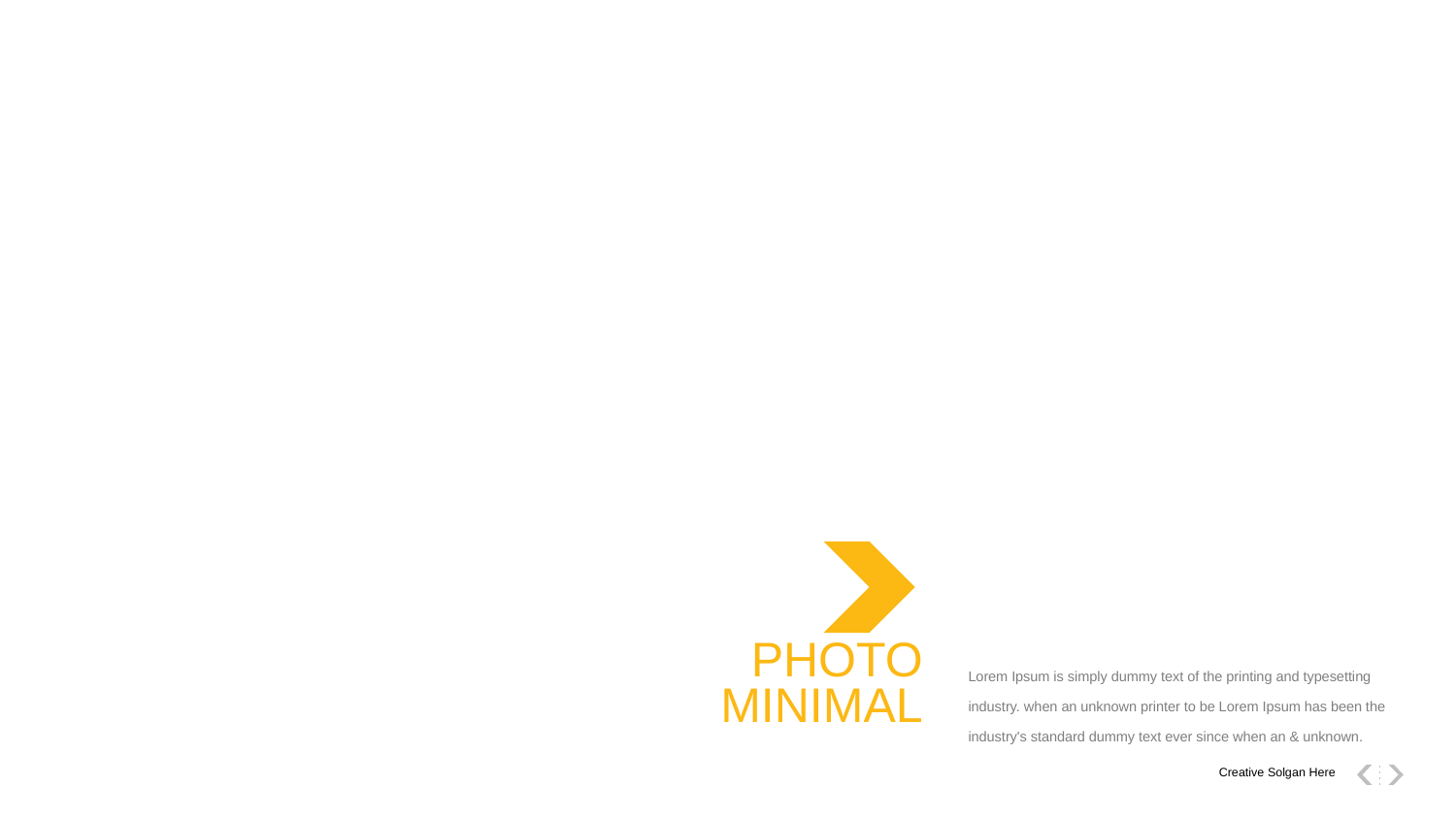

1.7K

PHOTO
MINIMAL
Lorem Ipsum is simply dummy text of the printing and typesetting industry. when an unknown printer to be Lorem Ipsum has been the industry's standard dummy text ever since when an & unknown.